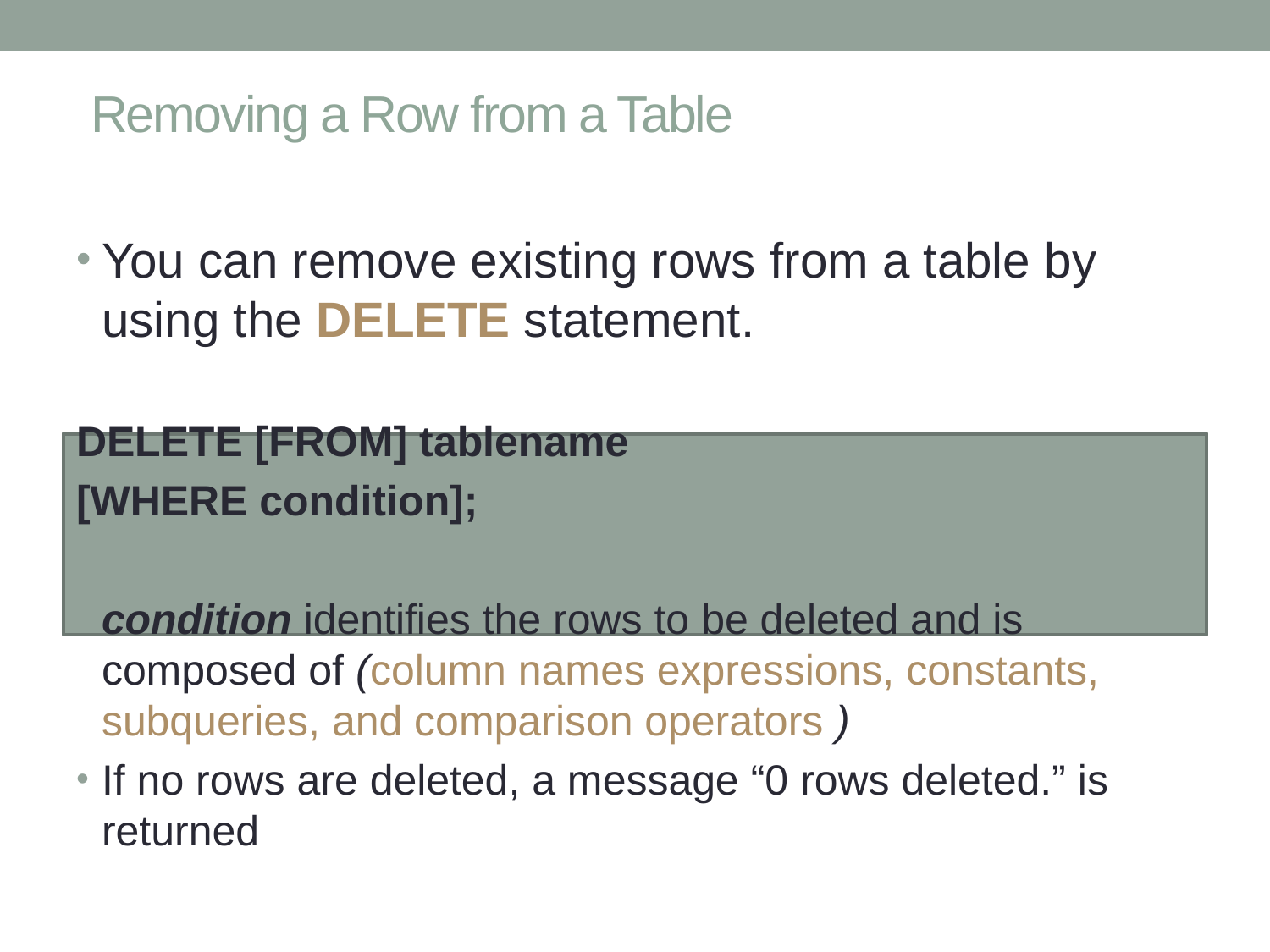

# Removing a Row from a Table
You can remove existing rows from a table by using the DELETE statement.

DELETE [FROM] tablename
[WHERE condition];

condition identifies the rows to be deleted and is composed of (column names expressions, constants, subqueries, and comparison operators )
If no rows are deleted, a message “0 rows deleted.” is returned